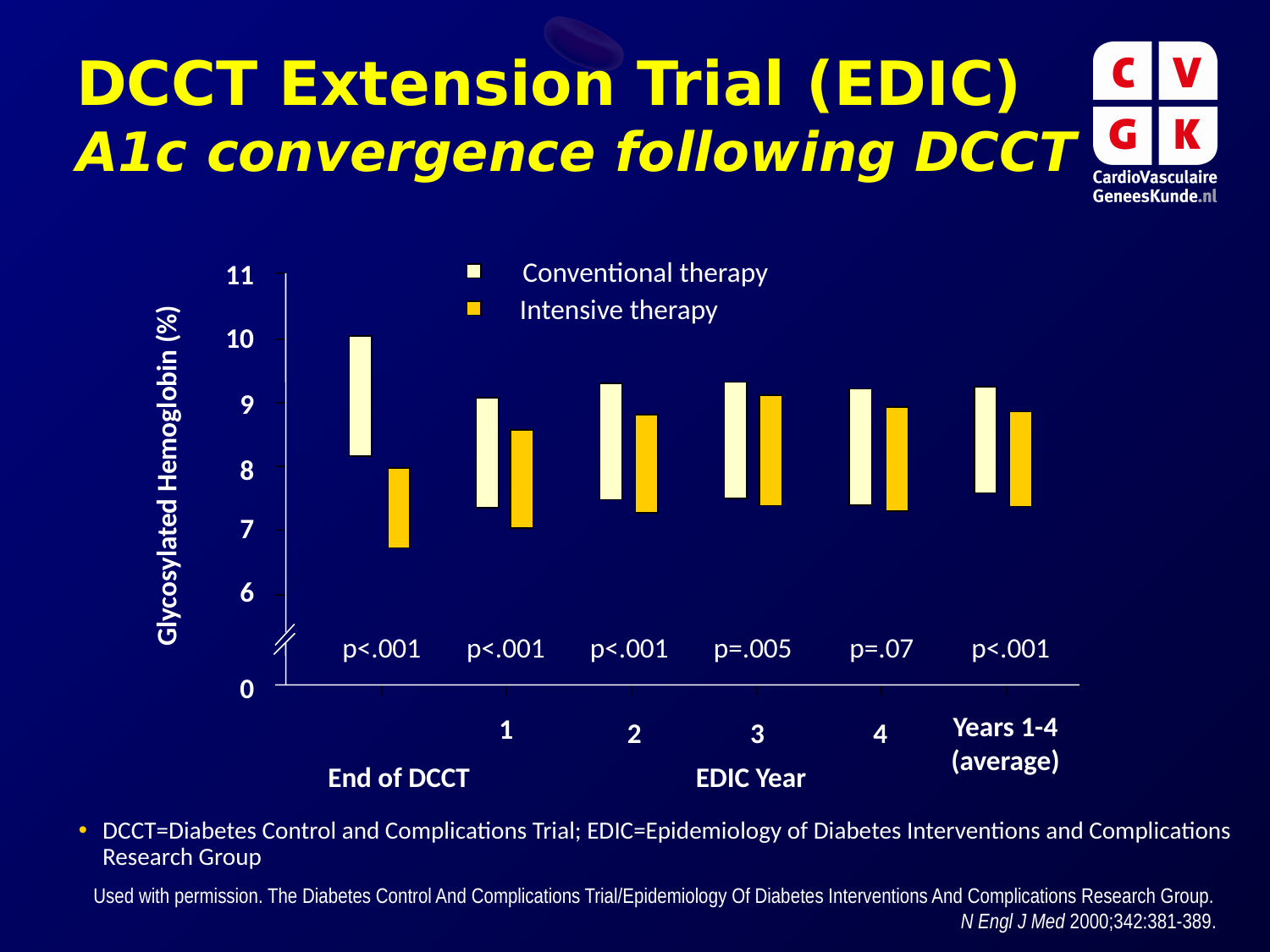

DCCT Extension Trial (EDIC)
A1c convergence following DCCT
Conventional therapy
11

Intensive therapy

10

9

8
Glycosylated Hemoglobin (%)

7

6

p<.001
p<.001
p<.001
p=.005
p=.07
p<.001

0

Years 1-4 (average)
1
2
3
4
End of DCCT
EDIC Year
DCCT=Diabetes Control and Complications Trial; EDIC=Epidemiology of Diabetes Interventions and Complications Research Group
Used with permission. The Diabetes Control And Complications Trial/Epidemiology Of Diabetes Interventions And Complications Research Group. N Engl J Med 2000;342:381-389.